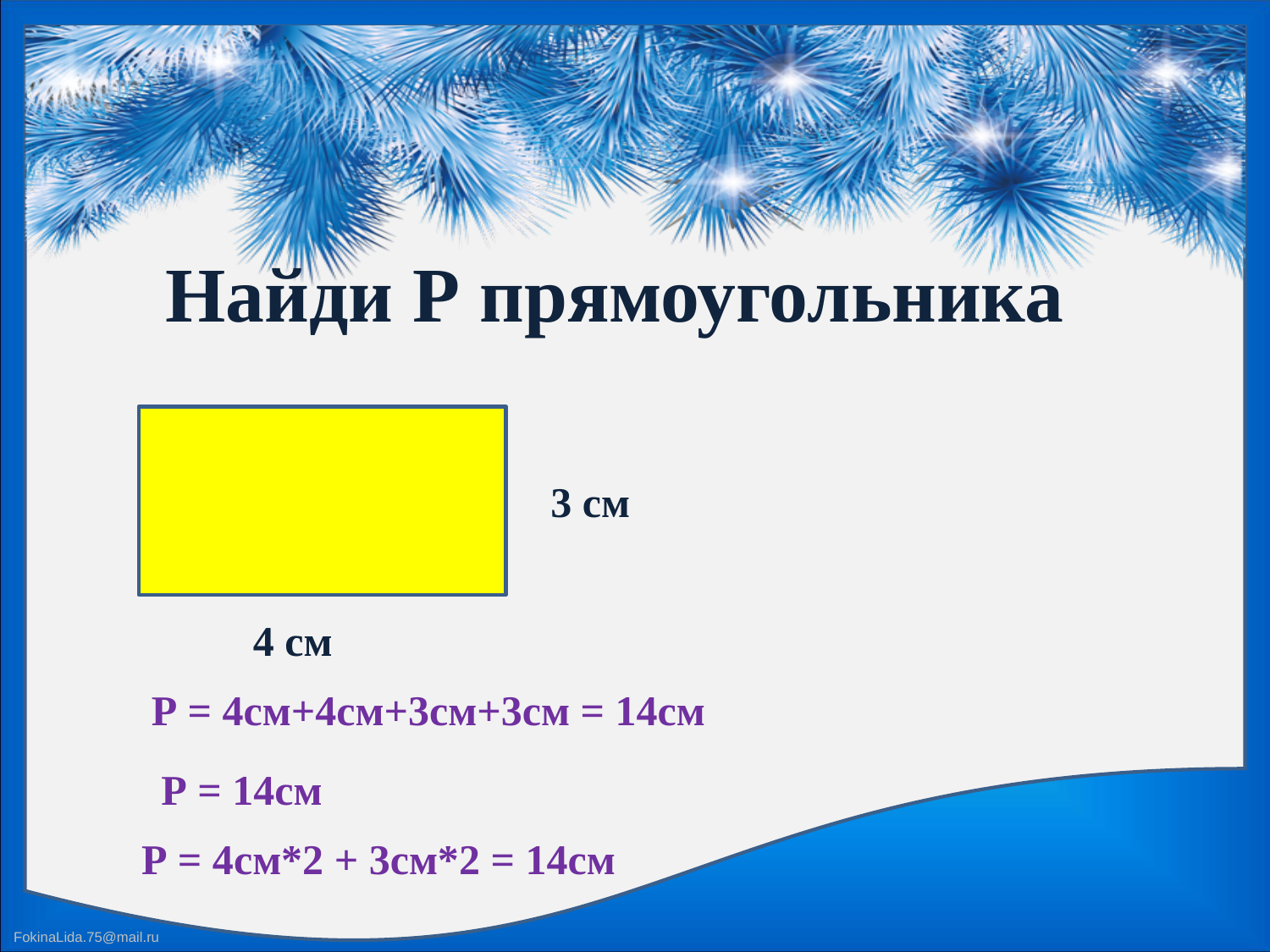

Найди Р прямоугольника

3 см
4 см
Р = 4см+4см+3см+3см = 14см
Р = 14см
Р = 4см*2 + 3см*2 = 14см